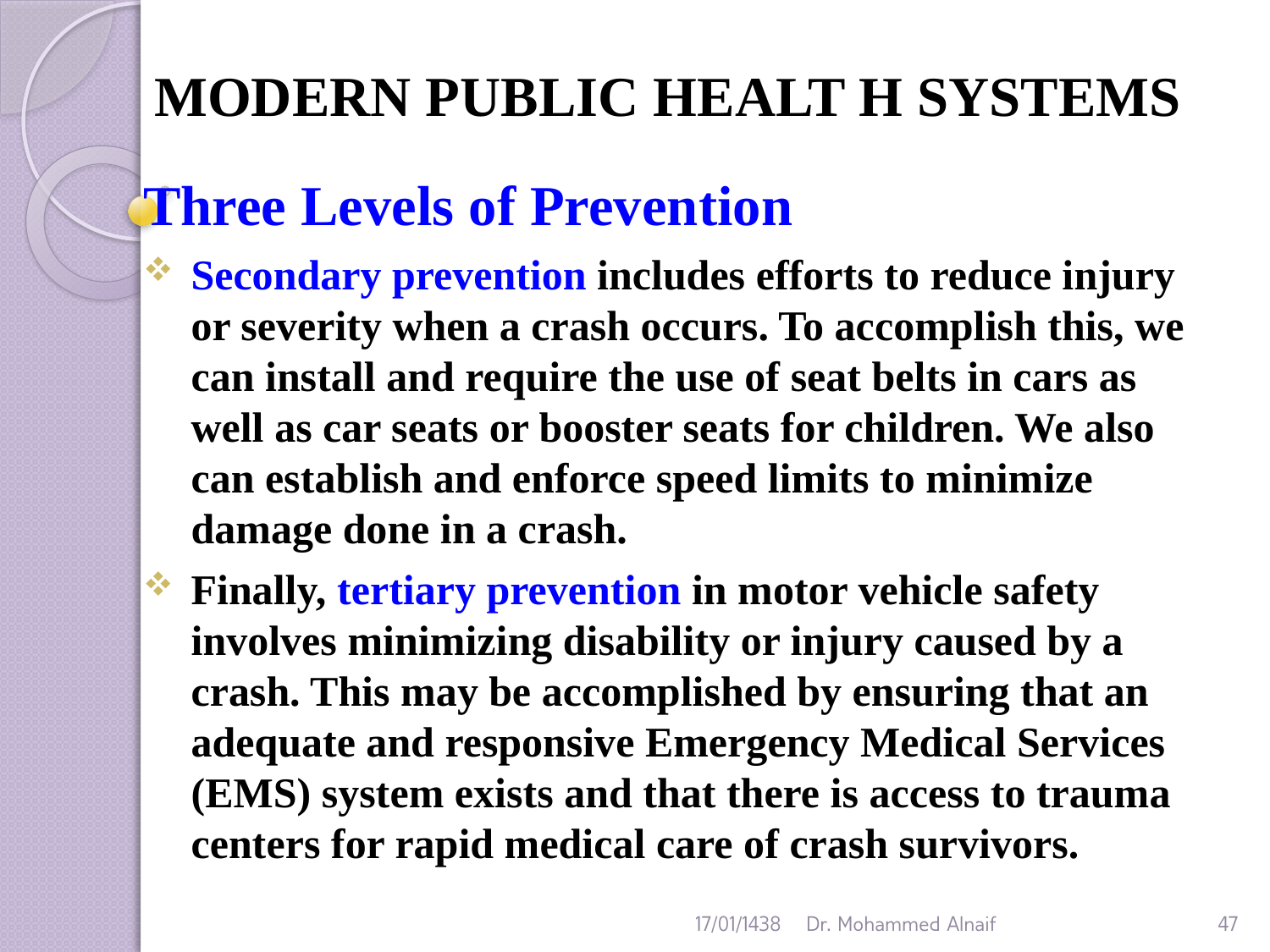

# MODERN PUBLIC HEALT H SYSTEMS
Three Levels of Prevention
Secondary prevention includes efforts to reduce injury or severity when a crash occurs. To accomplish this, we can install and require the use of seat belts in cars as well as car seats or booster seats for children. We also can establish and enforce speed limits to minimize damage done in a crash.
Finally, tertiary prevention in motor vehicle safety involves minimizing disability or injury caused by a crash. This may be accomplished by ensuring that an adequate and responsive Emergency Medical Services (EMS) system exists and that there is access to trauma centers for rapid medical care of crash survivors.
17/01/1438
Dr. Mohammed Alnaif
47